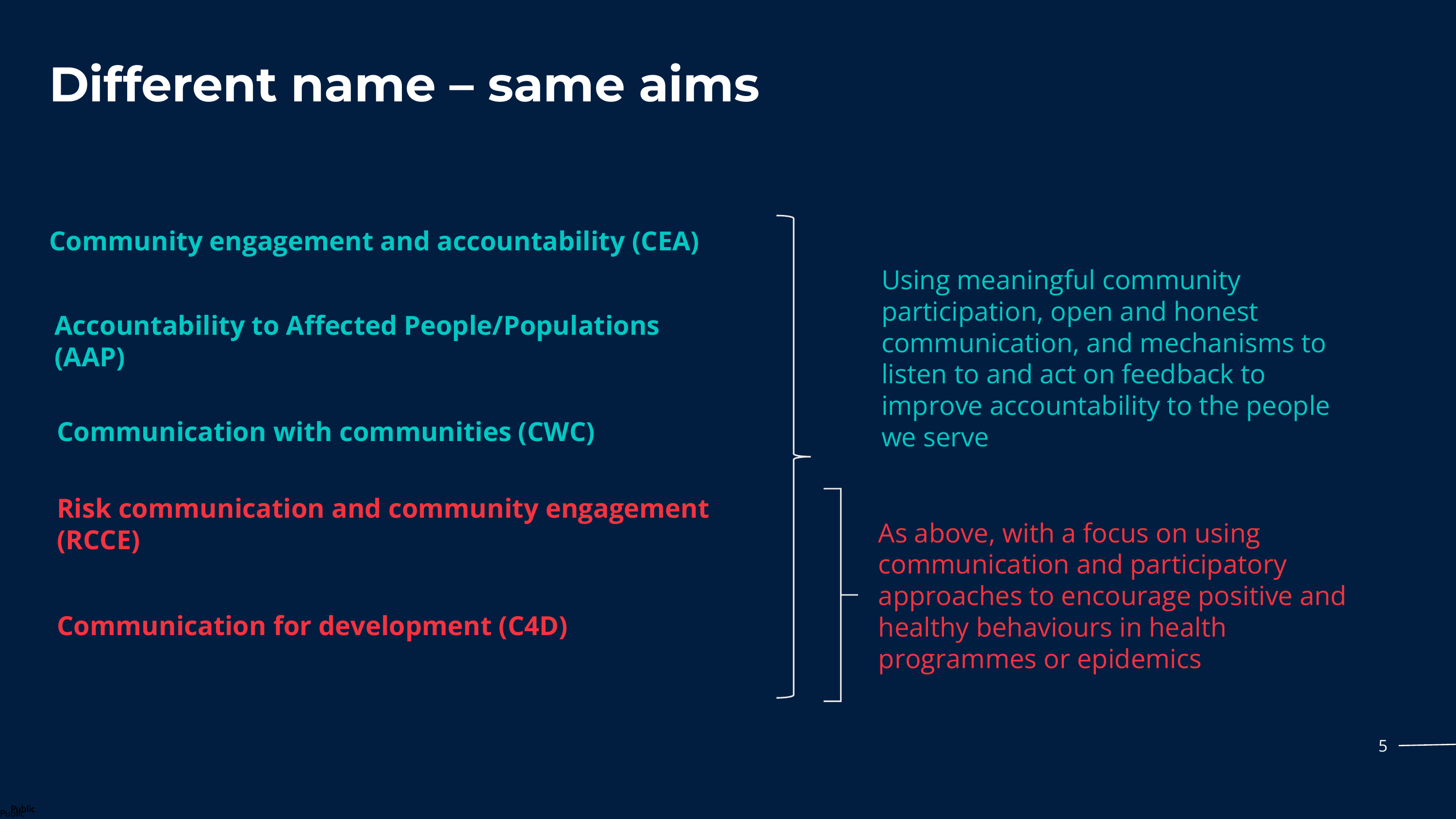

# Different name – same aims

Community engagement and accountability (CEA)

Using meaningful community participation, open and honest communication, and mechanisms to listen to and act on feedback to improve accountability to the people we serve
Accountability to Affected People/Populations (AAP)

Communication with communities (CWC)

Risk communication and community engagement (RCCE)

As above, with a focus on using communication and participatory approaches to encourage positive and healthy behaviours in health programmes or epidemics
Communication for development (C4D)